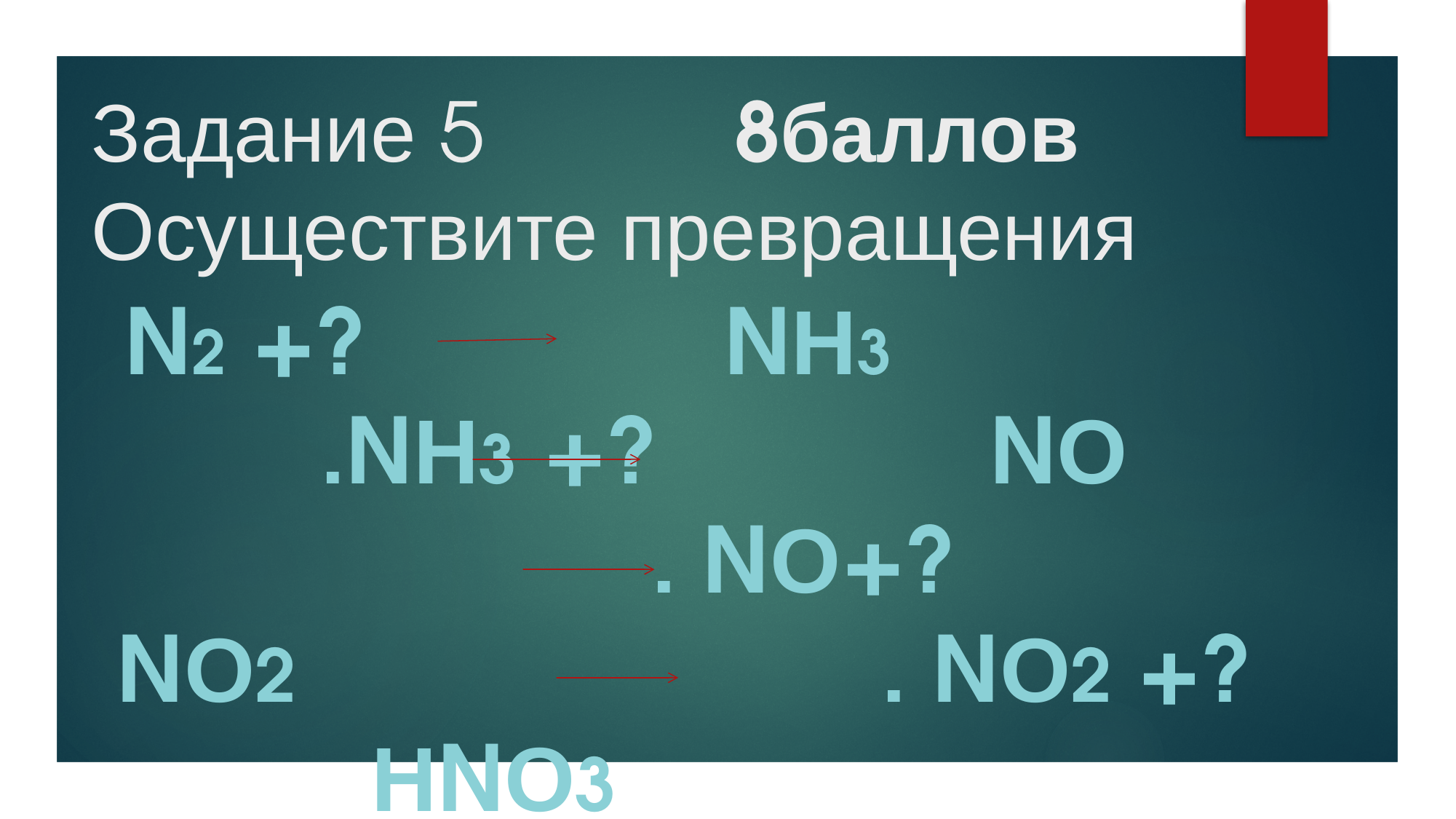

# Задание 5           8баллов Осуществите превращения
 N2 +?              NН3                         .NН3 +?             NО                             . NО+?              nО2                       . nО2 +?             НNО3